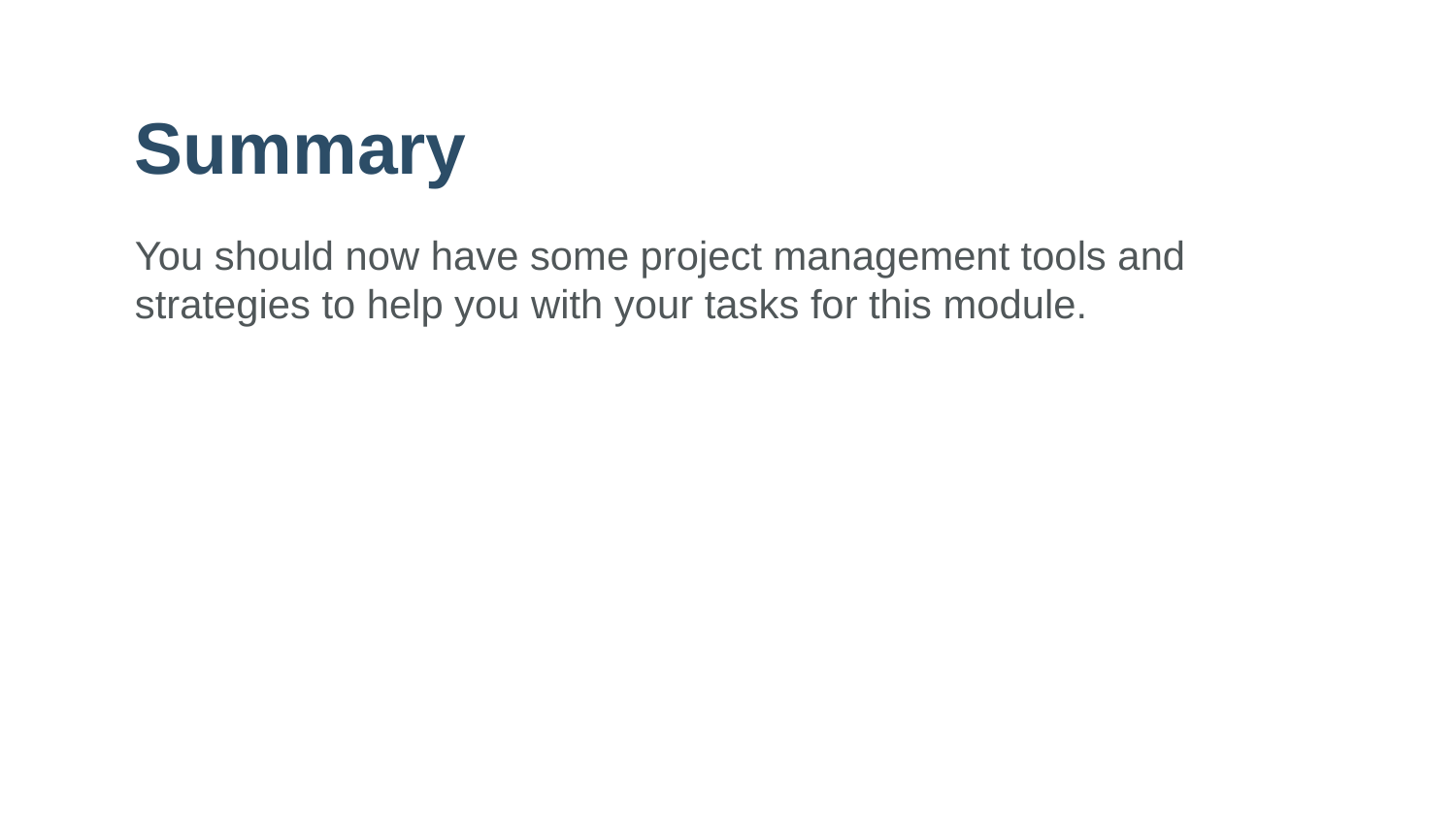

# Summary
You should now have some project management tools and strategies to help you with your tasks for this module.